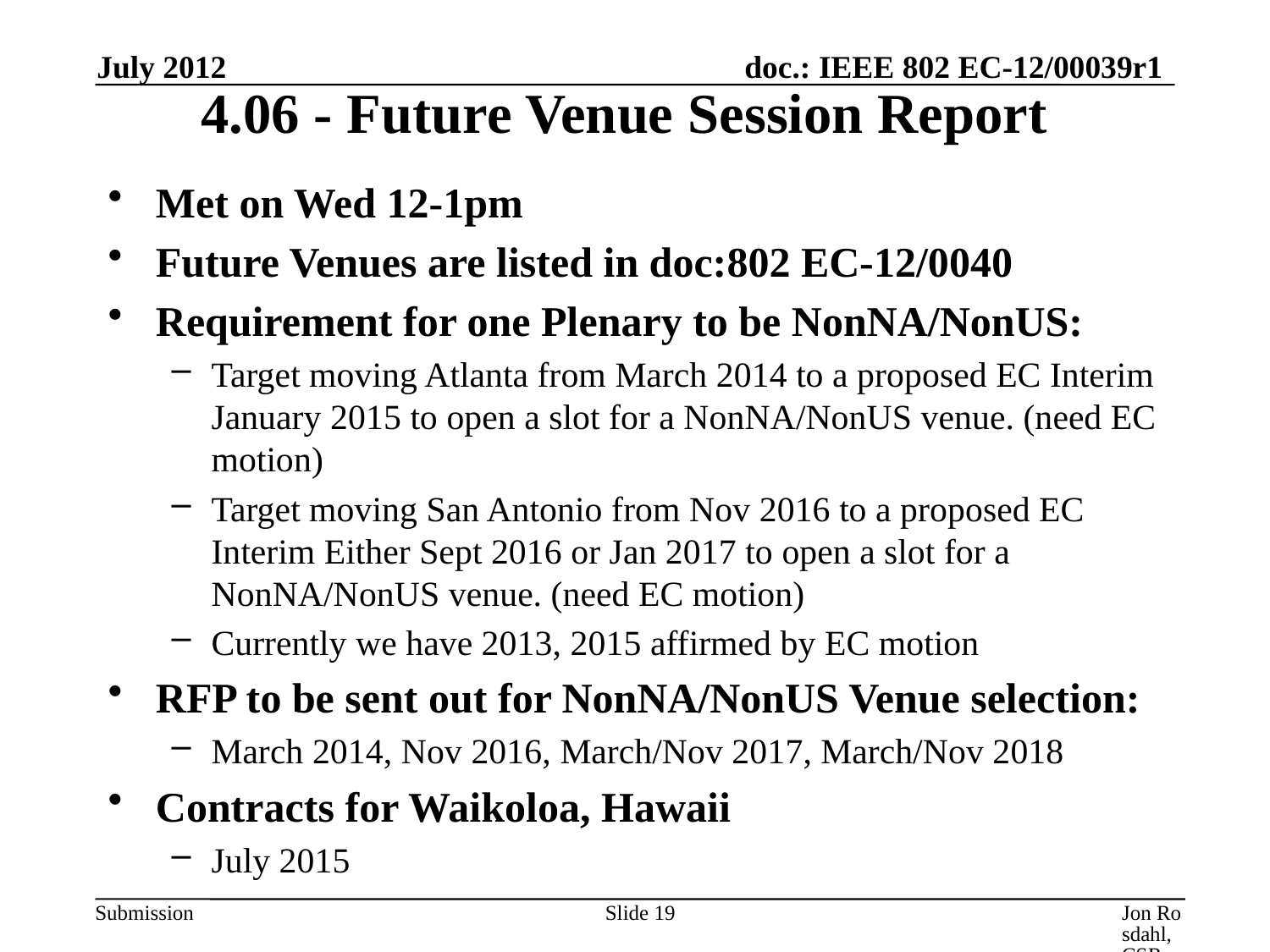

July 2012
# 4.06 - Future Venue Session Report
Met on Wed 12-1pm
Future Venues are listed in doc:802 EC-12/0040
Requirement for one Plenary to be NonNA/NonUS:
Target moving Atlanta from March 2014 to a proposed EC Interim January 2015 to open a slot for a NonNA/NonUS venue. (need EC motion)
Target moving San Antonio from Nov 2016 to a proposed EC Interim Either Sept 2016 or Jan 2017 to open a slot for a NonNA/NonUS venue. (need EC motion)
Currently we have 2013, 2015 affirmed by EC motion
RFP to be sent out for NonNA/NonUS Venue selection:
March 2014, Nov 2016, March/Nov 2017, March/Nov 2018
Contracts for Waikoloa, Hawaii
July 2015
Slide 19
Jon Rosdahl, CSR